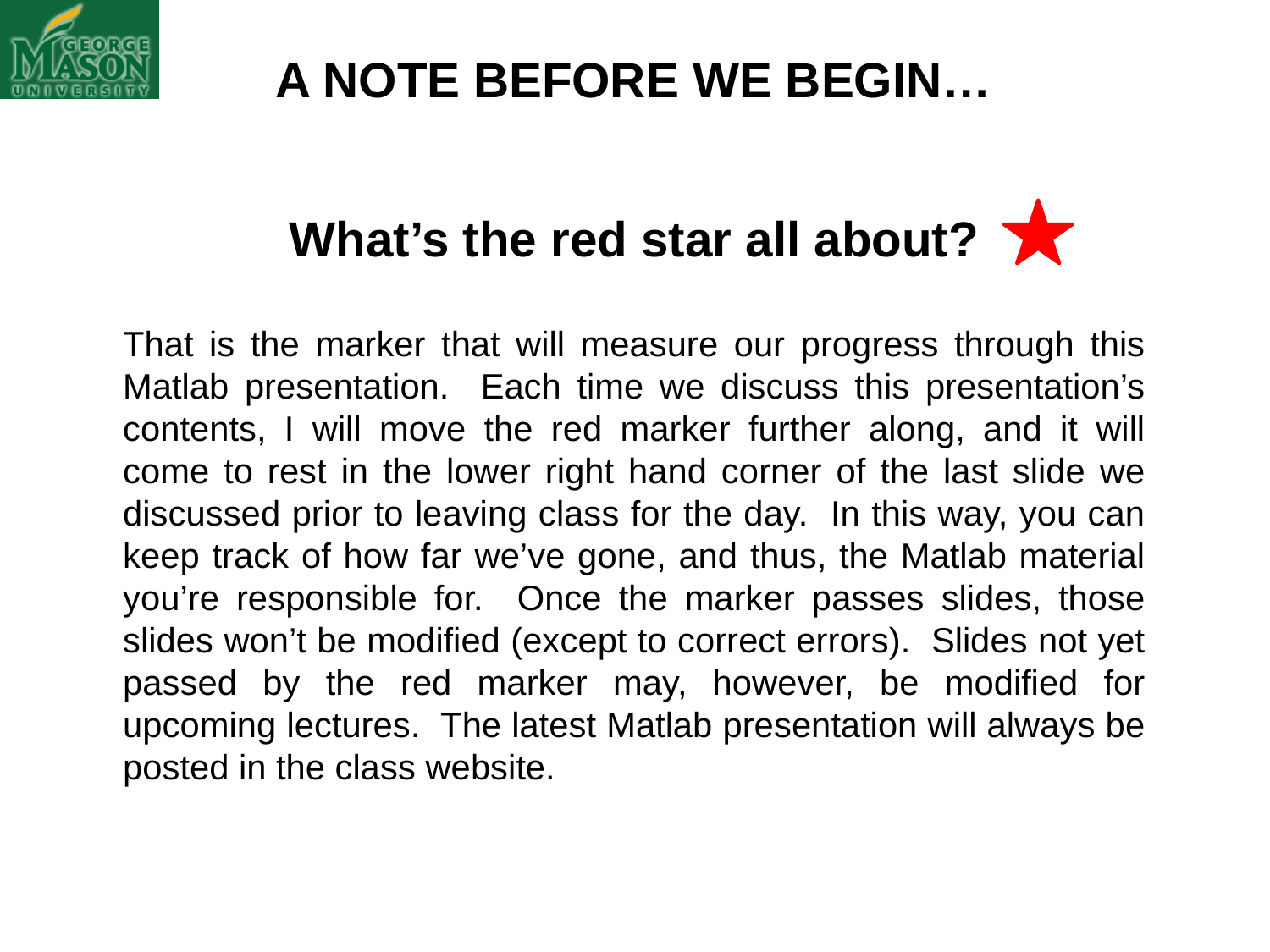

A NOTE BEFORE WE BEGIN…

What’s the red star all about?
That is the marker that will measure our progress through this Matlab presentation.  Each time we discuss this presentation’s contents, I will move the red marker further along, and it will come to rest in the lower right hand corner of the last slide we discussed prior to leaving class for the day.  In this way, you can keep track of how far we’ve gone, and thus, the Matlab material you’re responsible for.  Once the marker passes slides, those slides won’t be modified (except to correct errors).  Slides not yet passed by the red marker may, however, be modified for upcoming lectures.  The latest Matlab presentation will always be posted in the class website.